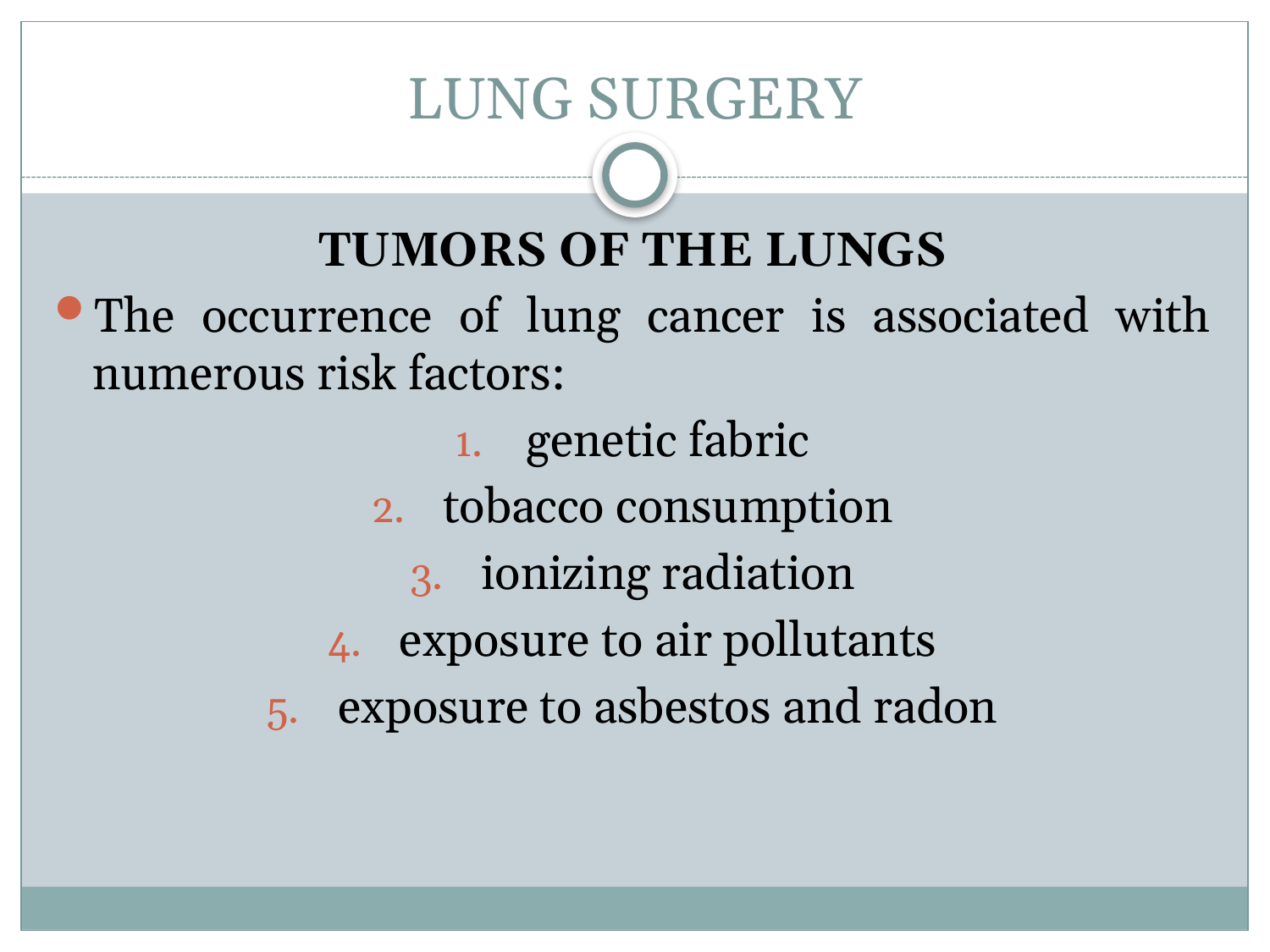

# LUNG SURGERY
TUMORS OF THE LUNGS
The occurrence of lung cancer is associated with numerous risk factors:
genetic fabric
tobacco consumption
ionizing radiation
exposure to air pollutants
exposure to asbestos and radon